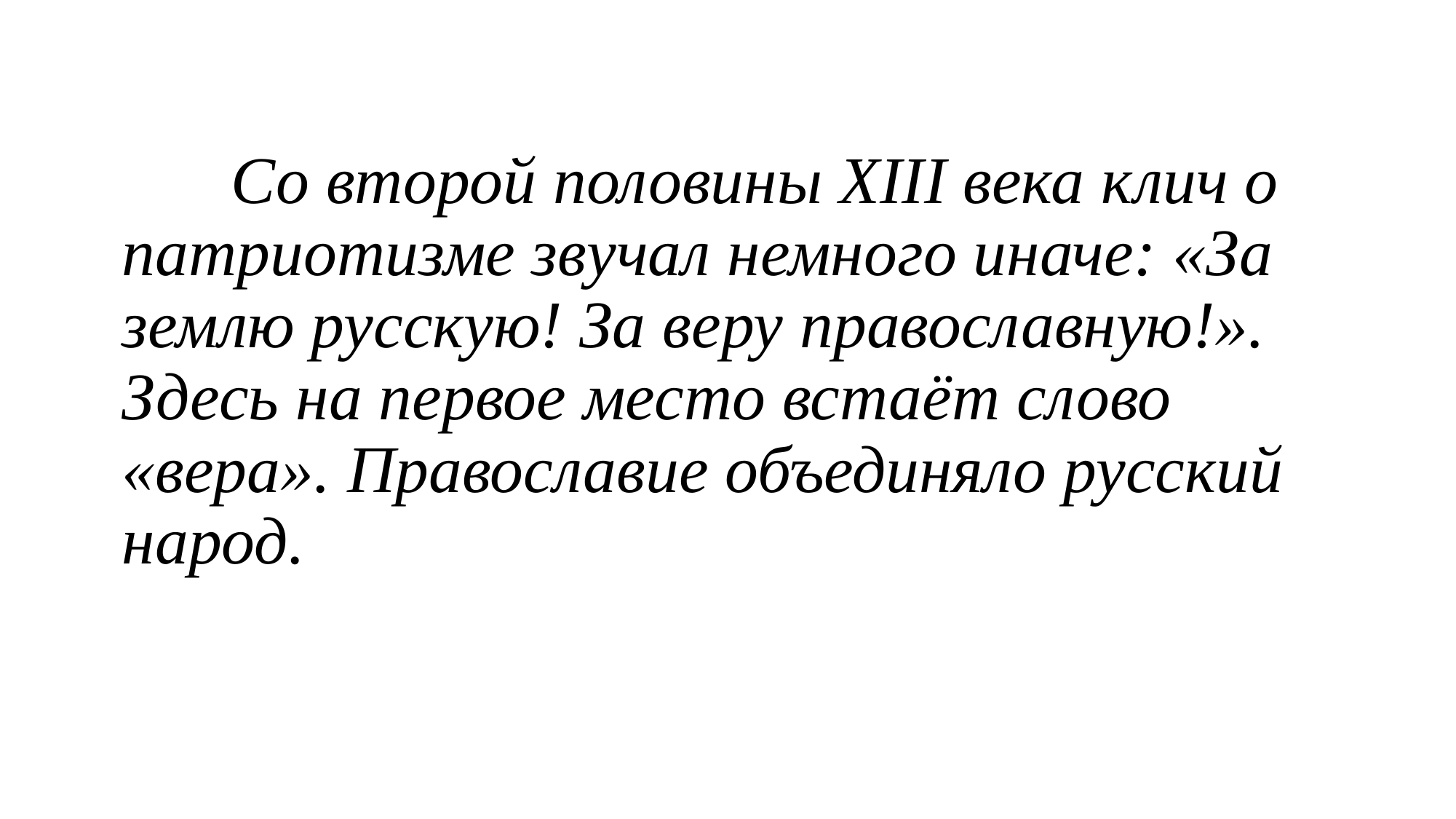

Со второй половины XIII века клич о патриотизме звучал немного иначе: «За землю русскую! За веру православную!». Здесь на первое место встаёт слово «вера». Православие объединяло русский народ.